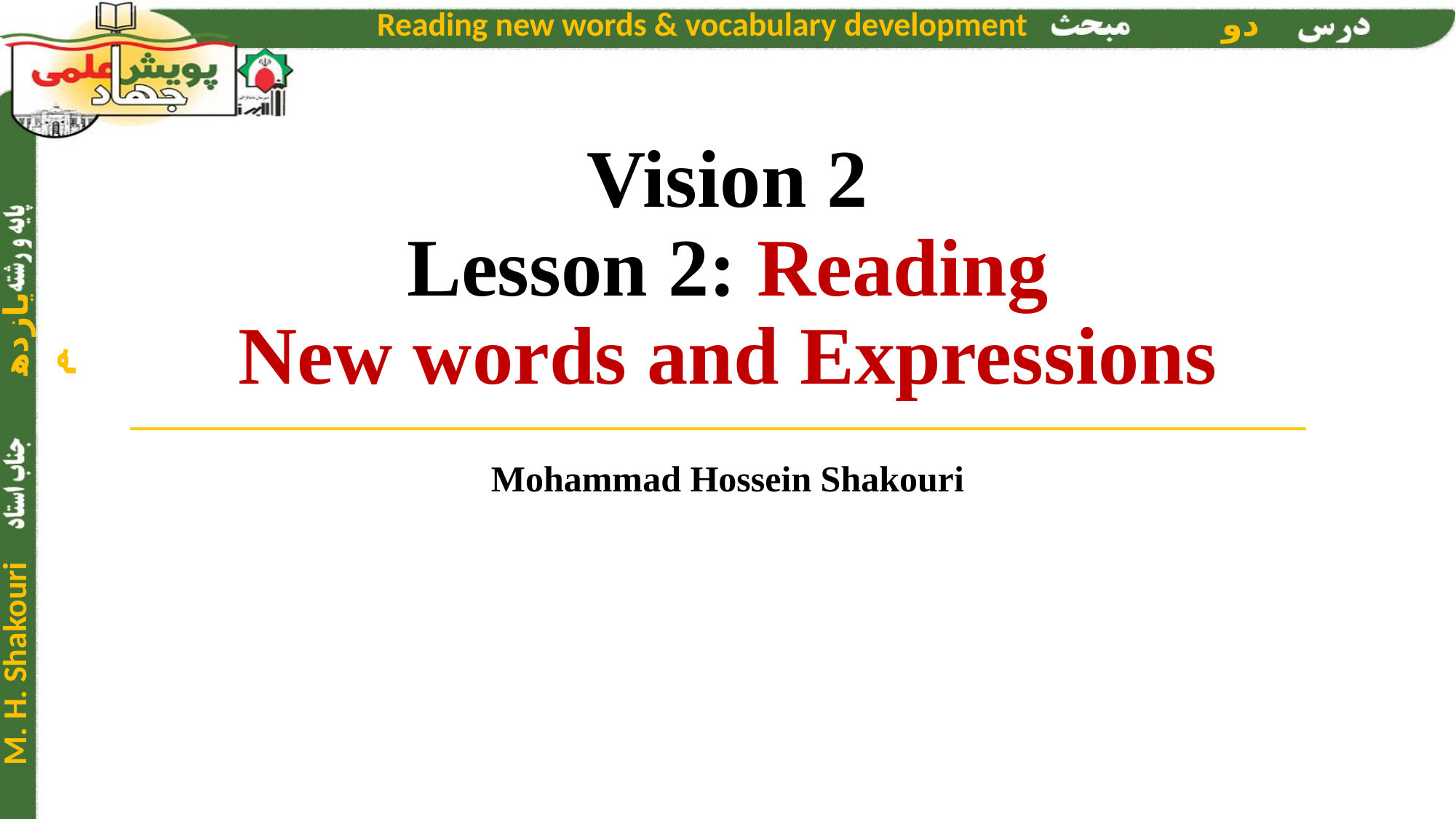

# Vision 2 Lesson 2: Reading New words and Expressions
Mohammad Hossein Shakouri